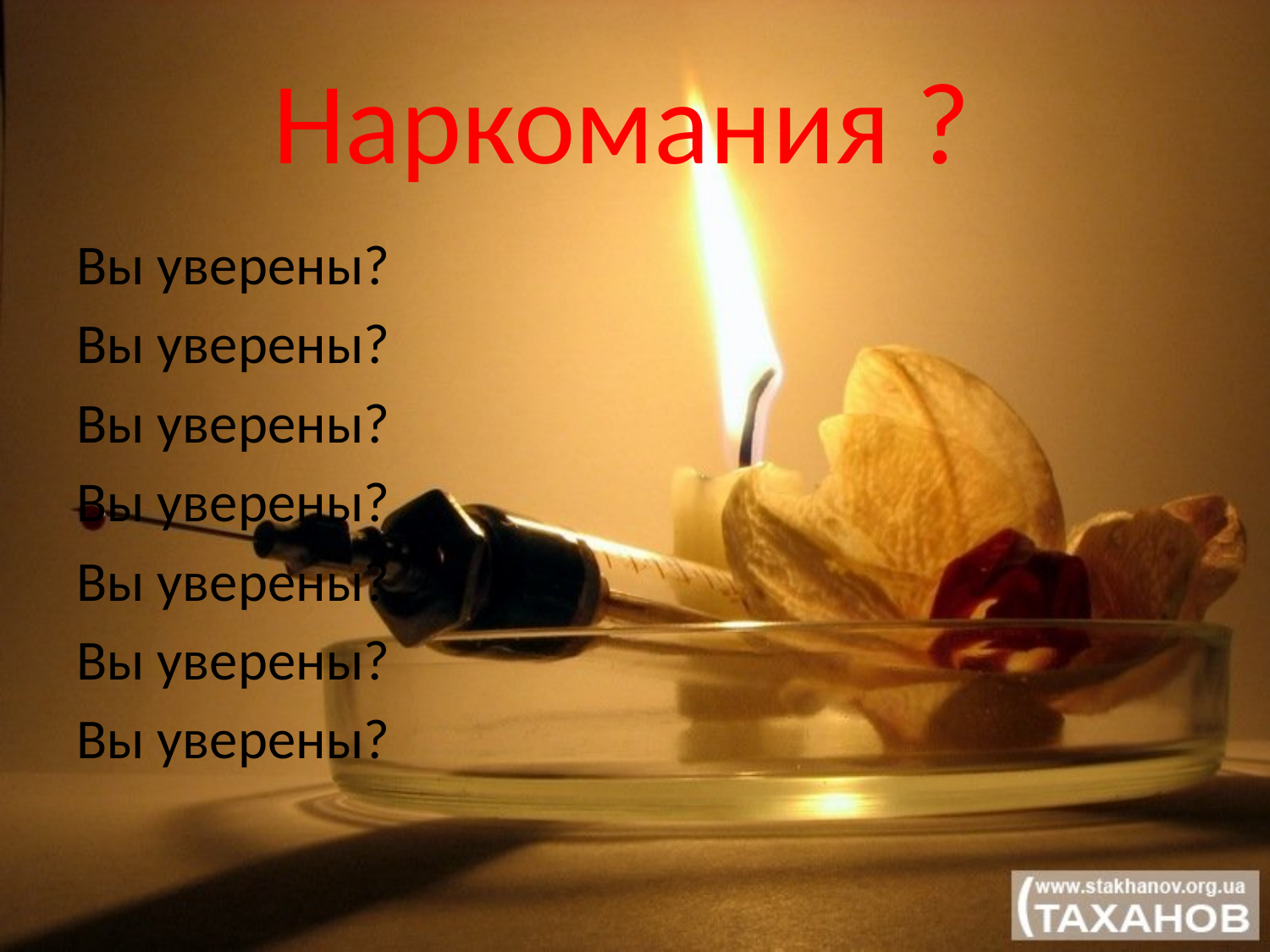

# Наркомания ?
Вы уверены?
Вы уверены?
Вы уверены?
Вы уверены?
Вы уверены?
Вы уверены?
Вы уверены?